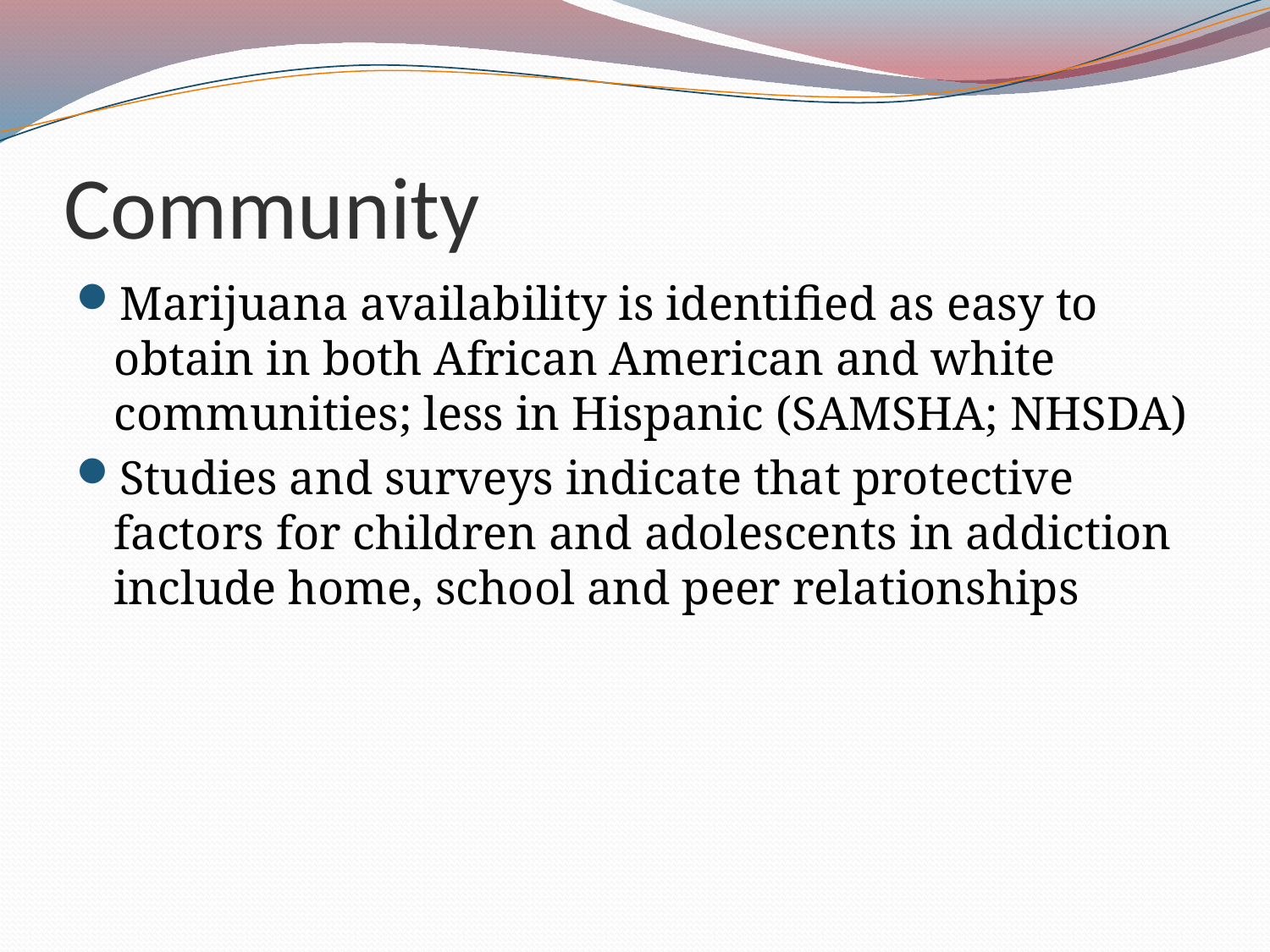

# Community
Marijuana availability is identified as easy to obtain in both African American and white communities; less in Hispanic (SAMSHA; NHSDA)
Studies and surveys indicate that protective factors for children and adolescents in addiction include home, school and peer relationships